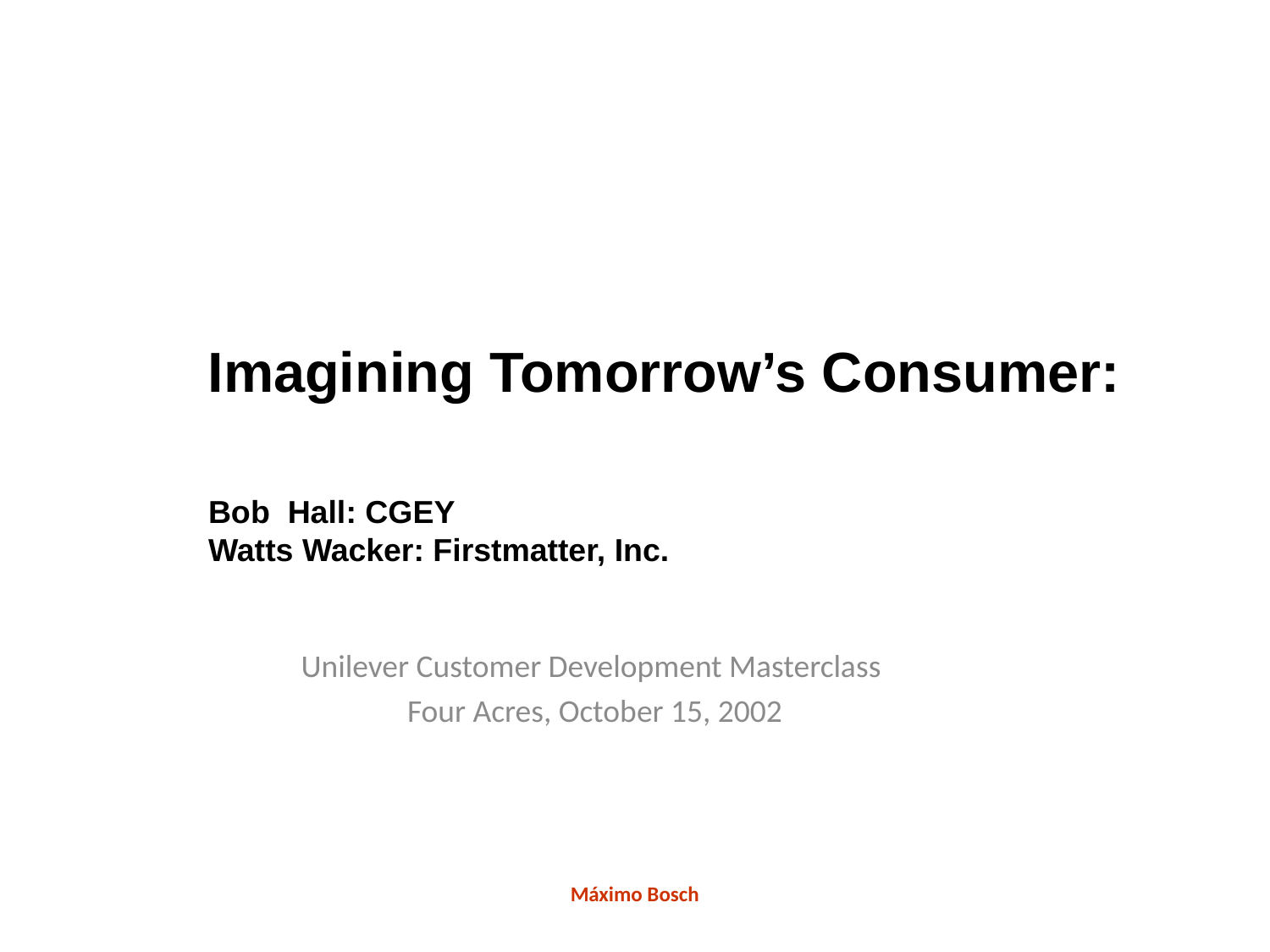

#
Imagining Tomorrow’s Consumer:

Bob  Hall: CGEY
Watts Wacker: Firstmatter, Inc.
Unilever Customer Development Masterclass
Four Acres, October 15, 2002

Máximo Bosch